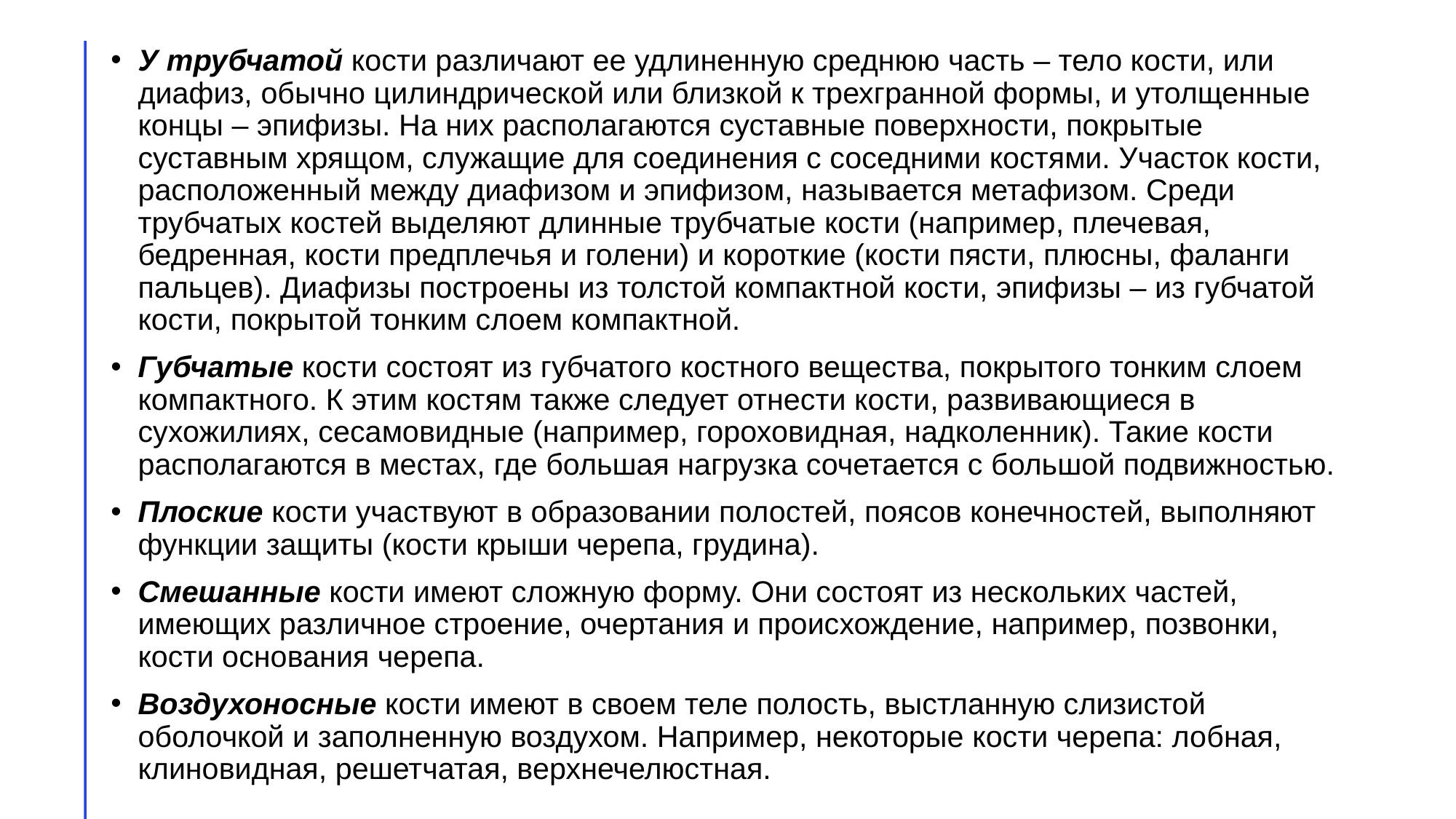

У трубчатой кости различают ее удлиненную среднюю часть – тело кости, или диафиз, обычно цилиндрической или близкой к трехгранной формы, и утолщенные концы – эпифизы. На них располагаются суставные поверхности, покрытые суставным хрящом, служащие для соединения с соседними костями. Участок кости, расположенный между диафизом и эпифизом, называется метафизом. Среди трубчатых костей выделяют длинные трубчатые кости (например, плечевая, бедренная, кости предплечья и голени) и короткие (кости пясти, плюсны, фаланги пальцев). Диафизы построены из толстой компактной кости, эпифизы – из губчатой кости, покрытой тонким слоем компактной.
Губчатые кости состоят из губчатого костного вещества, покрытого тонким слоем компактного. К этим костям также следует отнести кости, развивающиеся в сухожилиях, сесамовидные (например, гороховидная, надколенник). Такие кости располагаются в местах, где большая нагрузка сочетается с большой подвижностью.
Плоские кости участвуют в образовании полостей, поясов конечностей, выполняют функции защиты (кости крыши черепа, грудина).
Смешанные кости имеют сложную форму. Они состоят из нескольких частей, имеющих различное строение, очертания и происхождение, например, позвонки, кости основания черепа.
Воздухоносные кости имеют в своем теле полость, выстланную слизистой оболочкой и заполненную воздухом. Например, некоторые кости черепа: лобная, клиновидная, решетчатая, верхнечелюстная.